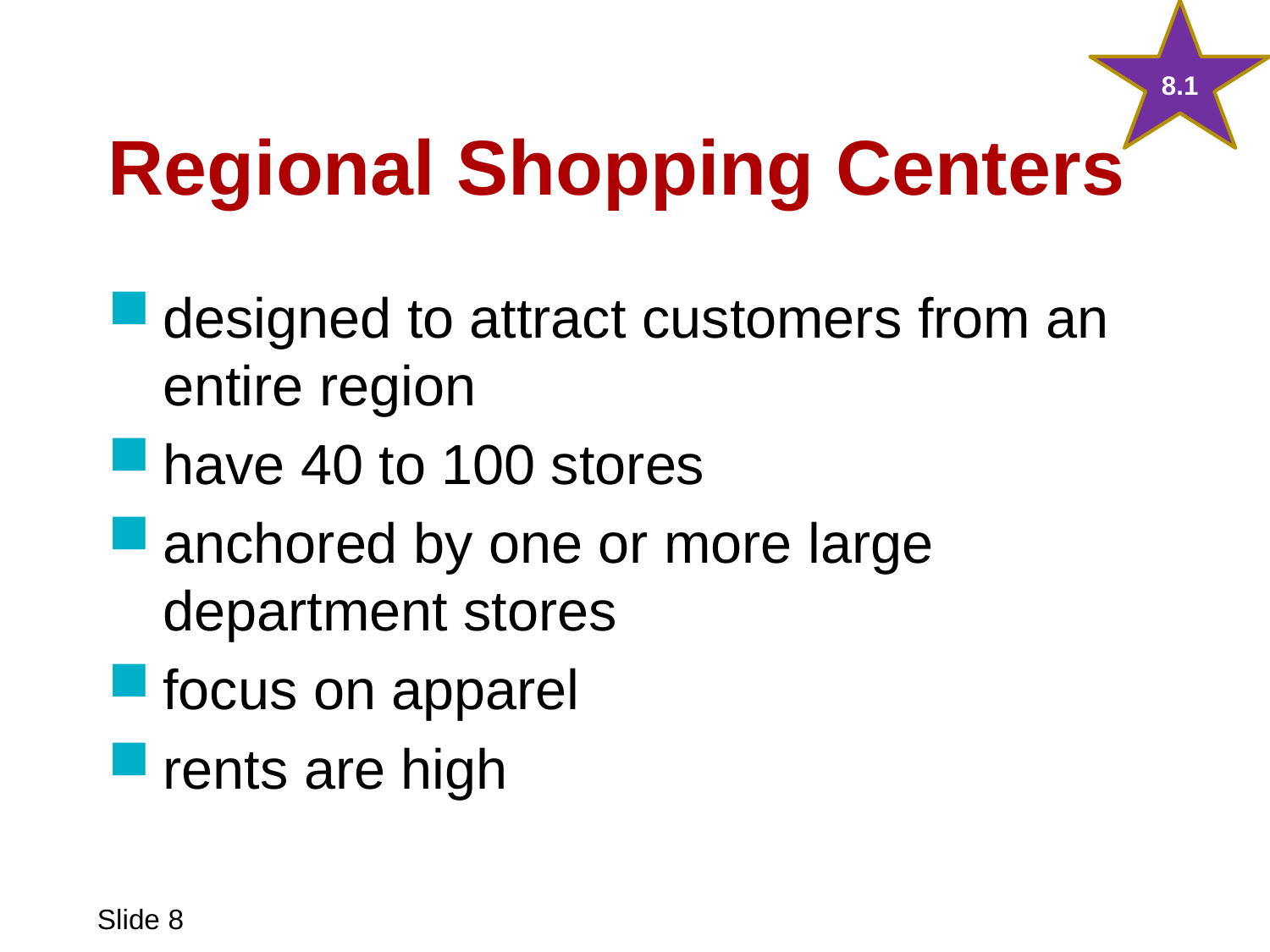

8.1
# Regional Shopping Centers
designed to attract customers from an entire region
have 40 to 100 stores
anchored by one or more large department stores
focus on apparel
rents are high
Chapter 8
Slide 8